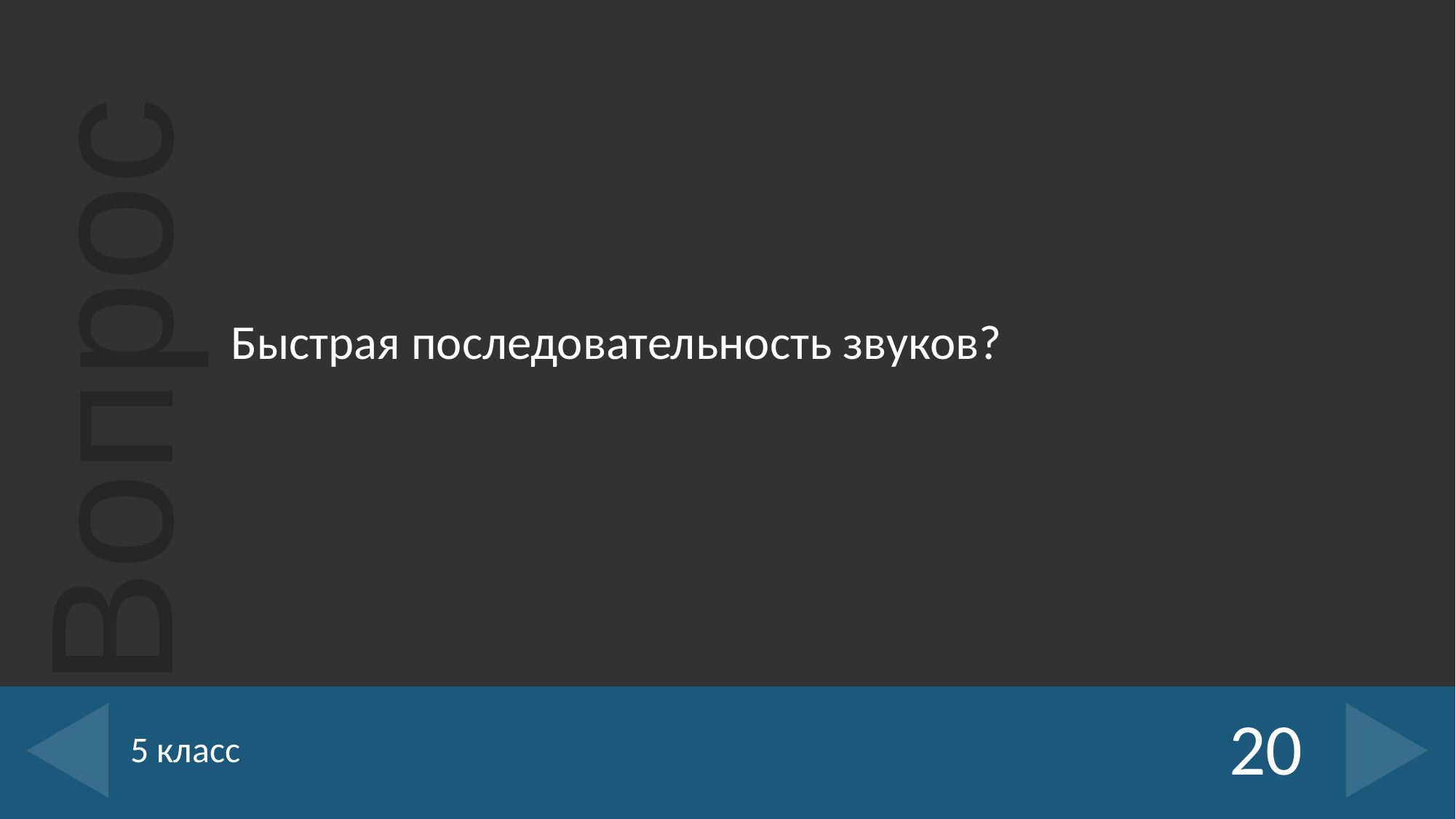

Быстрая последовательность звуков?
# 5 класс
20